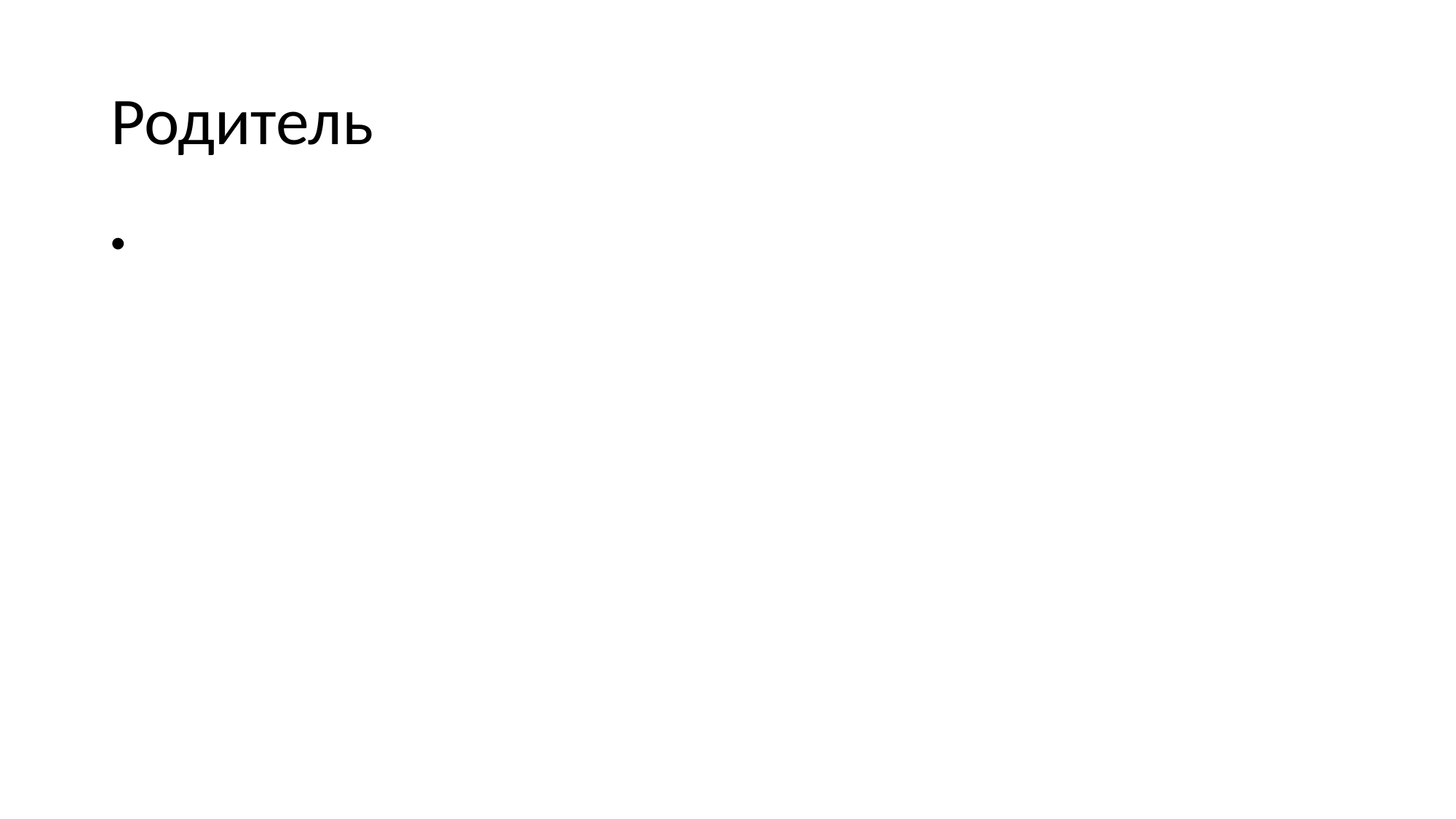

# Родитель
Человек, который решет свои проблемы за счет…